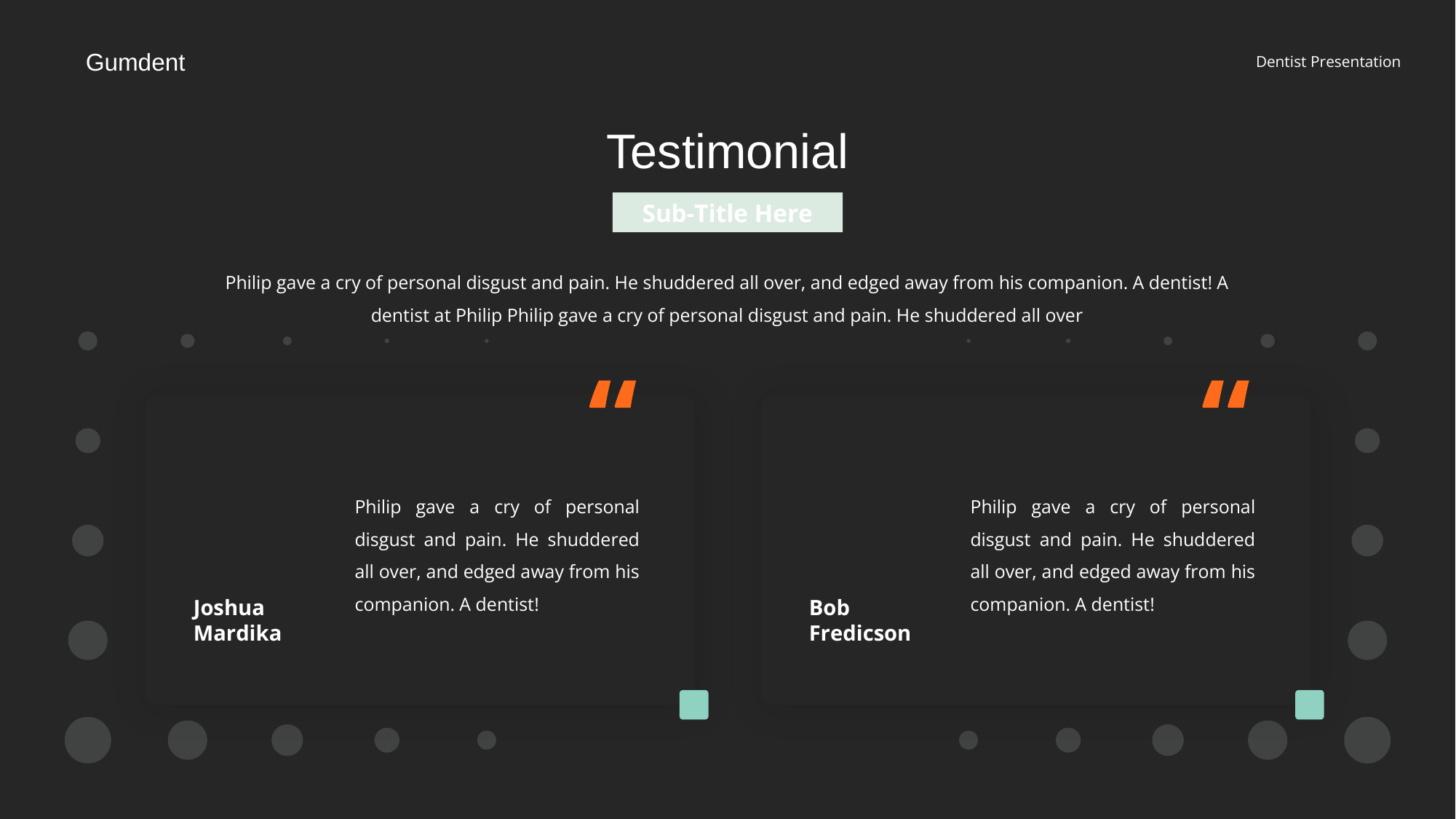

# Testimonial
Sub-Title Here
Philip gave a cry of personal disgust and pain. He shuddered all over, and edged away from his companion. A dentist! A dentist at Philip Philip gave a cry of personal disgust and pain. He shuddered all over

Philip gave a cry of personal disgust and pain. He shuddered all over, and edged away from his companion. A dentist!
Philip gave a cry of personal disgust and pain. He shuddered all over, and edged away from his companion. A dentist!
Joshua
Mardika
Bob
Fredicson